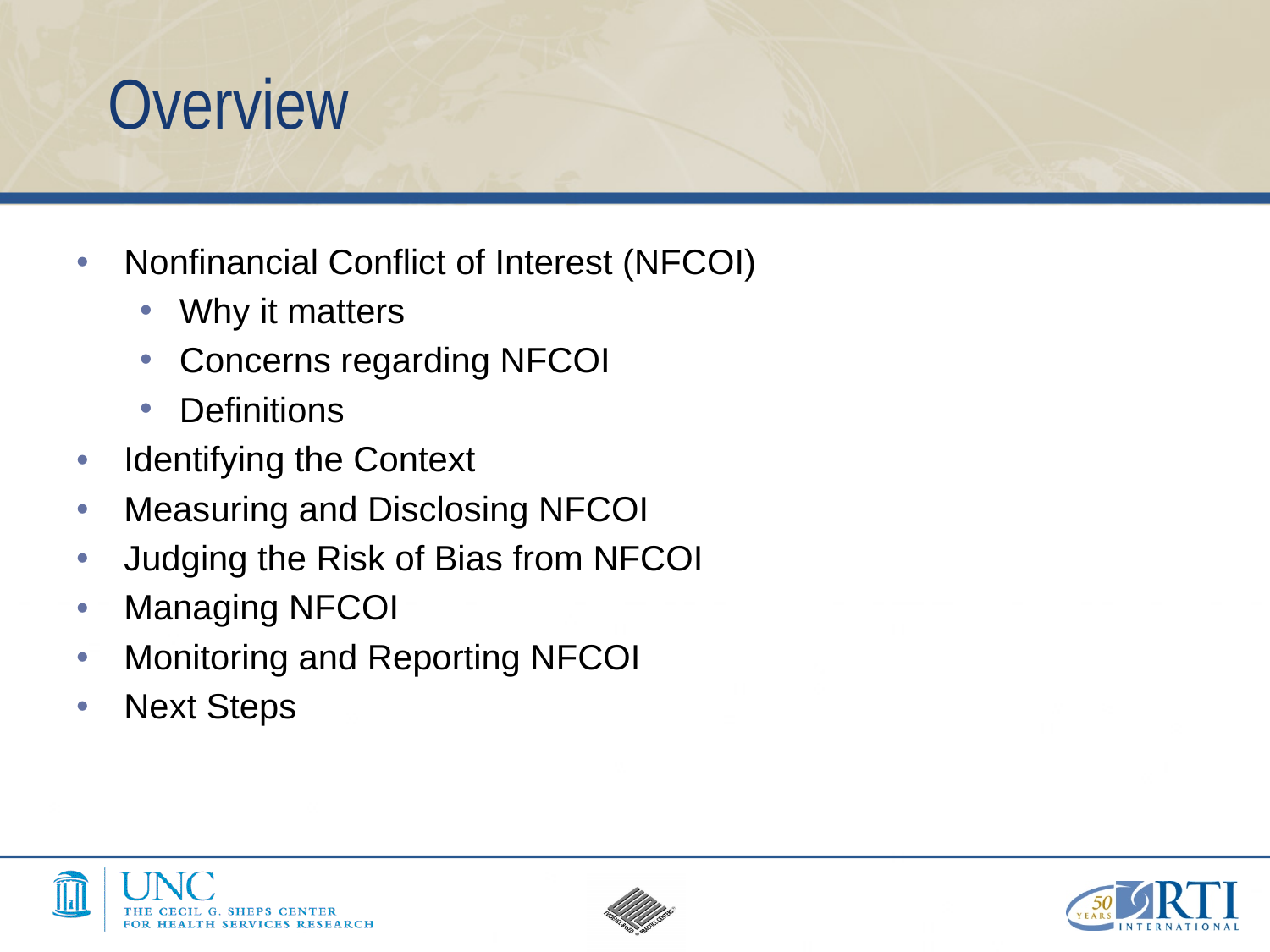

# Overview
Nonfinancial Conflict of Interest (NFCOI)
Why it matters
Concerns regarding NFCOI
Definitions
Identifying the Context
Measuring and Disclosing NFCOI
Judging the Risk of Bias from NFCOI
Managing NFCOI
Monitoring and Reporting NFCOI
Next Steps